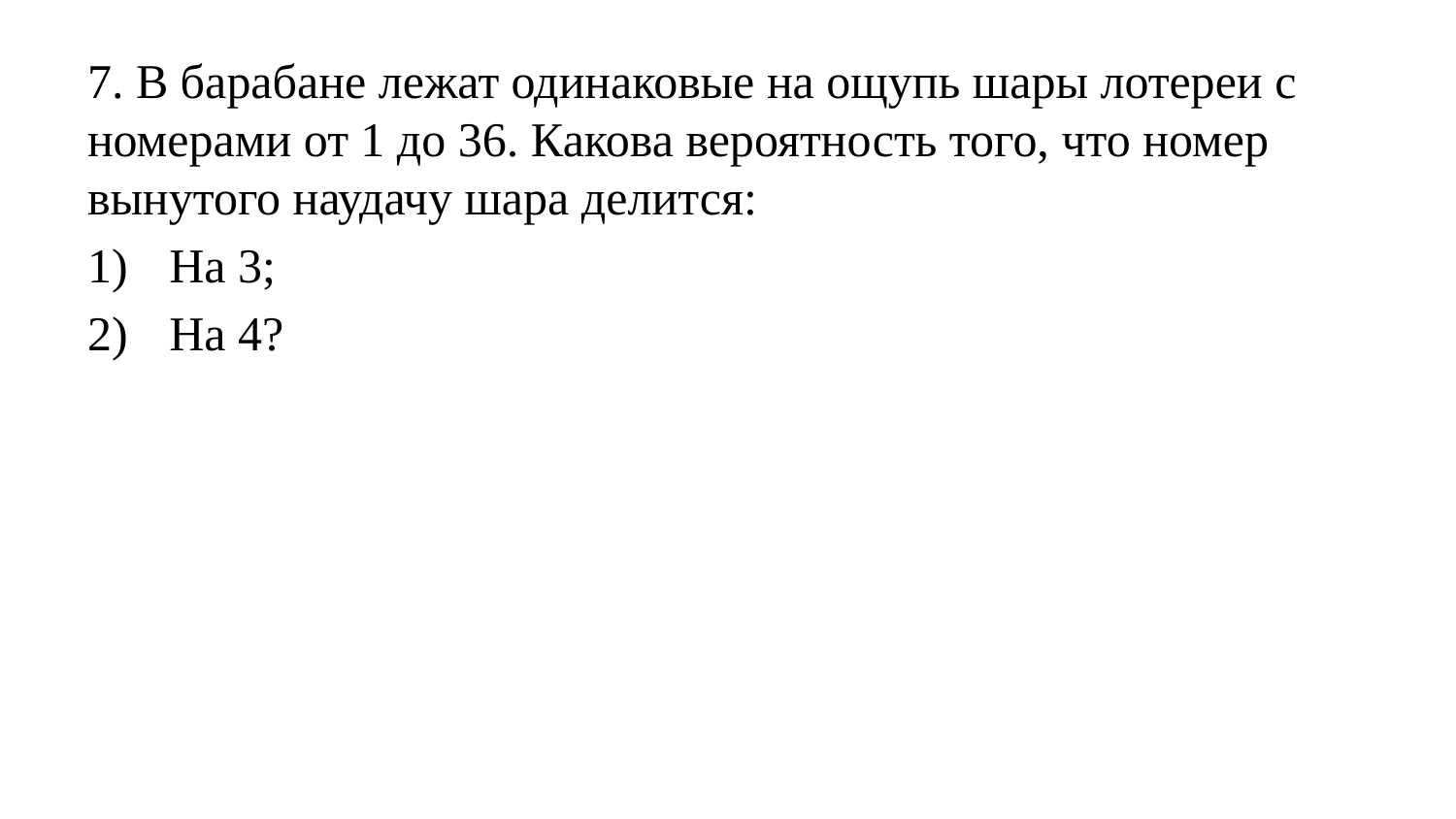

7. В барабане лежат одинаковые на ощупь шары лотереи с номерами от 1 до 36. Какова вероятность того, что номер вынутого наудачу шара делится:
На 3;
На 4?